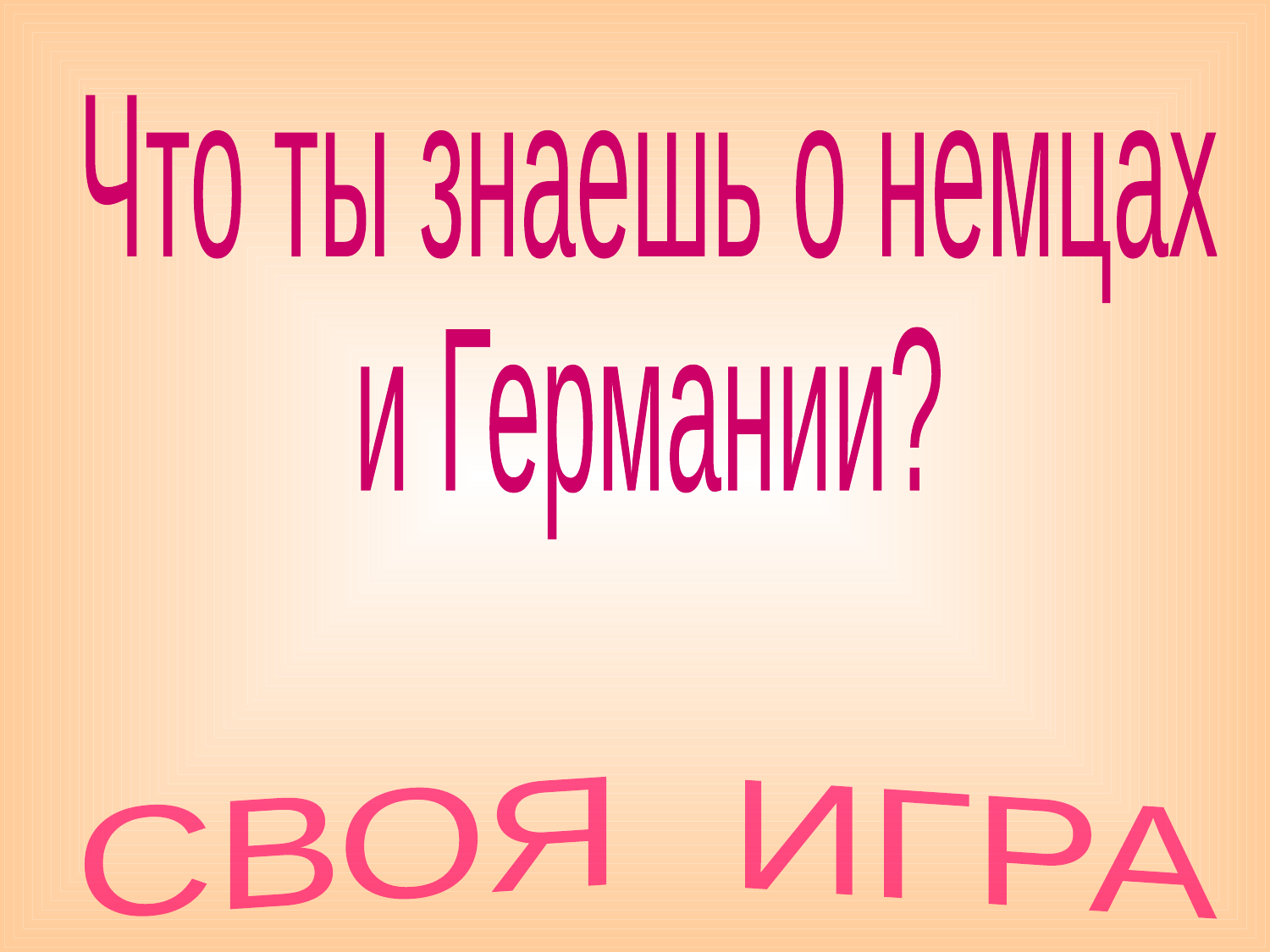

Что ты знаешь о немцах
и Германии?
СВОЯ  ИГРА